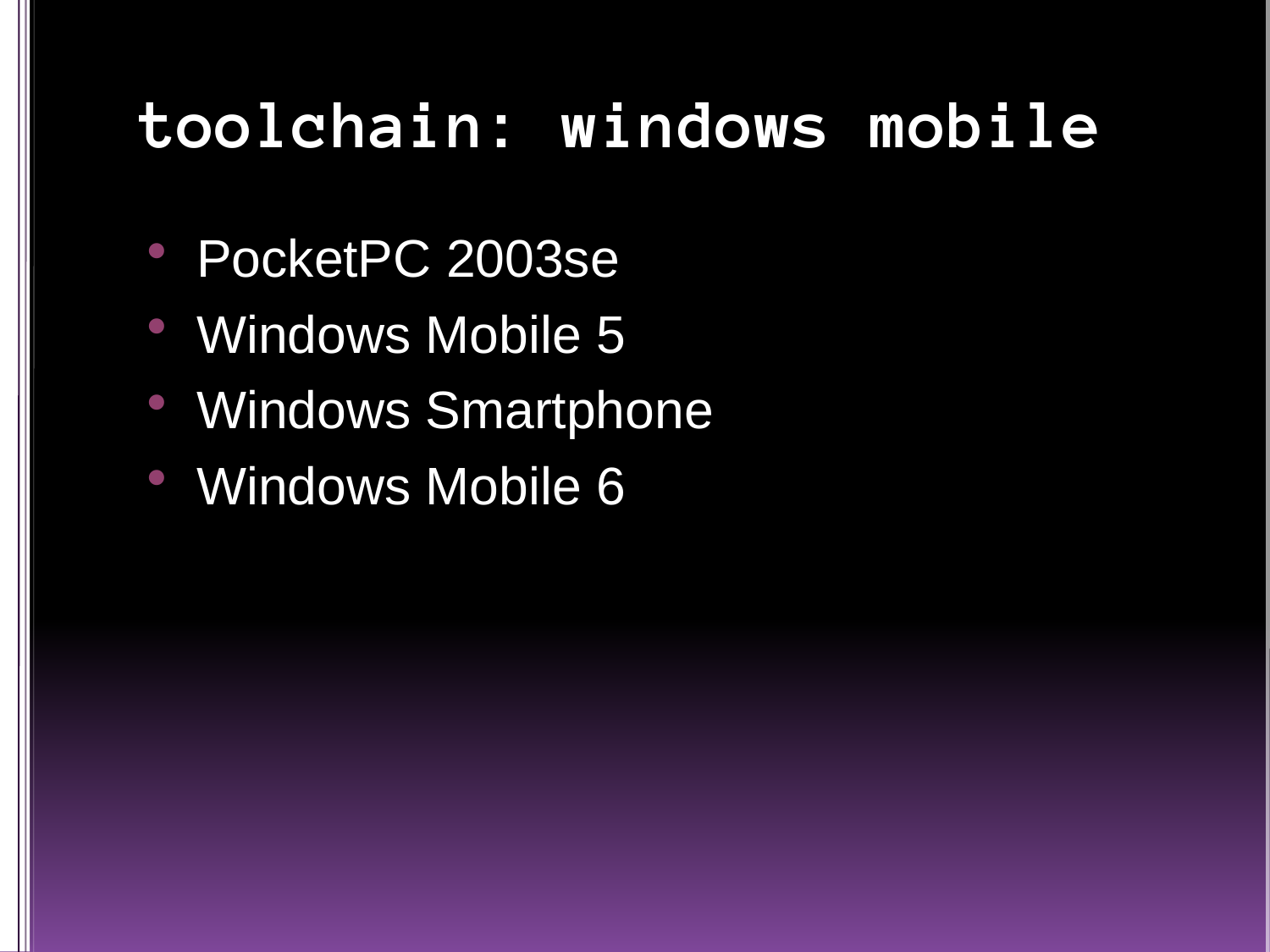

# toolchain: windows mobile
PocketPC 2003se
Windows Mobile 5
Windows Smartphone
Windows Mobile 6